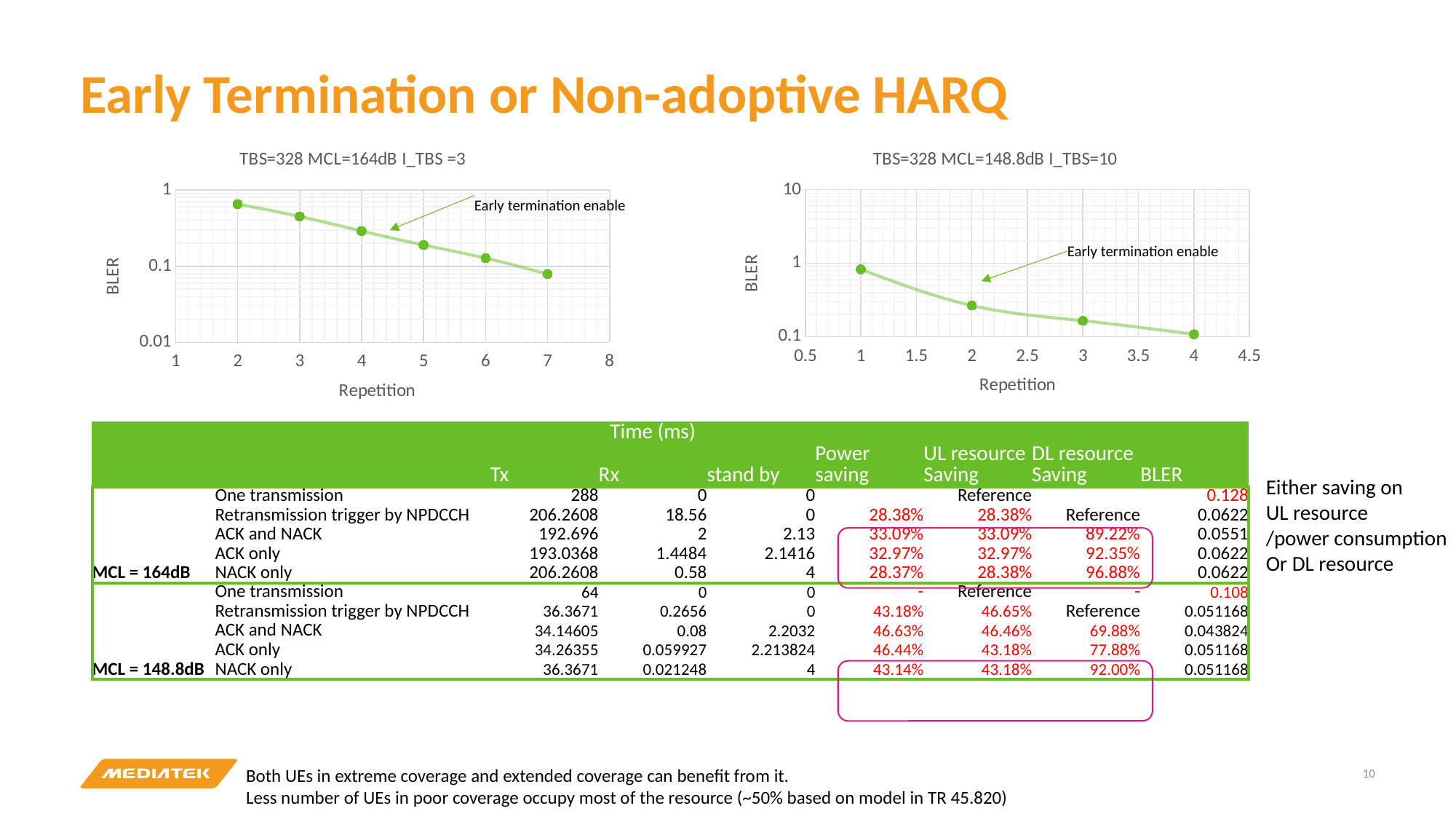

# Early Termination or Non-adoptive HARQ

### Chart: TBS=328 MCL=164dB I_TBS =3

| Category | 3.75 |
|---|---|

### Chart: TBS=328 MCL=148.8dB I_TBS=10

| Category | 15 |
|---|---|
Early termination enable

Early termination enable
|  |  | Time (ms) |  |  | Power saving | UL resource Saving | DL resource Saving | BLER |
| --- | --- | --- | --- | --- | --- | --- | --- | --- |
|  |  | Tx | Rx | stand by |  |  |  |  |
| MCL = 164dB | One transmission | 288 | 0 | 0 |  | Reference |  | 0.128 |
|  | Retransmission trigger by NPDCCH | 206.2608 | 18.56 | 0 | 28.38% | 28.38% | Reference | 0.0622 |
|  | ACK and NACK | 192.696 | 2 | 2.13 | 33.09% | 33.09% | 89.22% | 0.0551 |
|  | ACK only | 193.0368 | 1.4484 | 2.1416 | 32.97% | 32.97% | 92.35% | 0.0622 |
|  | NACK only | 206.2608 | 0.58 | 4 | 28.37% | 28.38% | 96.88% | 0.0622 |
| MCL = 148.8dB | One transmission | 64 | 0 | 0 | - | Reference | - | 0.108 |
|  | Retransmission trigger by NPDCCH | 36.3671 | 0.2656 | 0 | 43.18% | 46.65% | Reference | 0.051168 |
|  | ACK and NACK | 34.14605 | 0.08 | 2.2032 | 46.63% | 46.46% | 69.88% | 0.043824 |
|  | ACK only | 34.26355 | 0.059927 | 2.213824 | 46.44% | 43.18% | 77.88% | 0.051168 |
|  | NACK only | 36.3671 | 0.021248 | 4 | 43.14% | 43.18% | 92.00% | 0.051168 |
Either saving on
UL resource
/power consumption
Or DL resource

Both UEs in extreme coverage and extended coverage can benefit from it.
Less number of UEs in poor coverage occupy most of the resource (~50% based on model in TR 45.820)
10